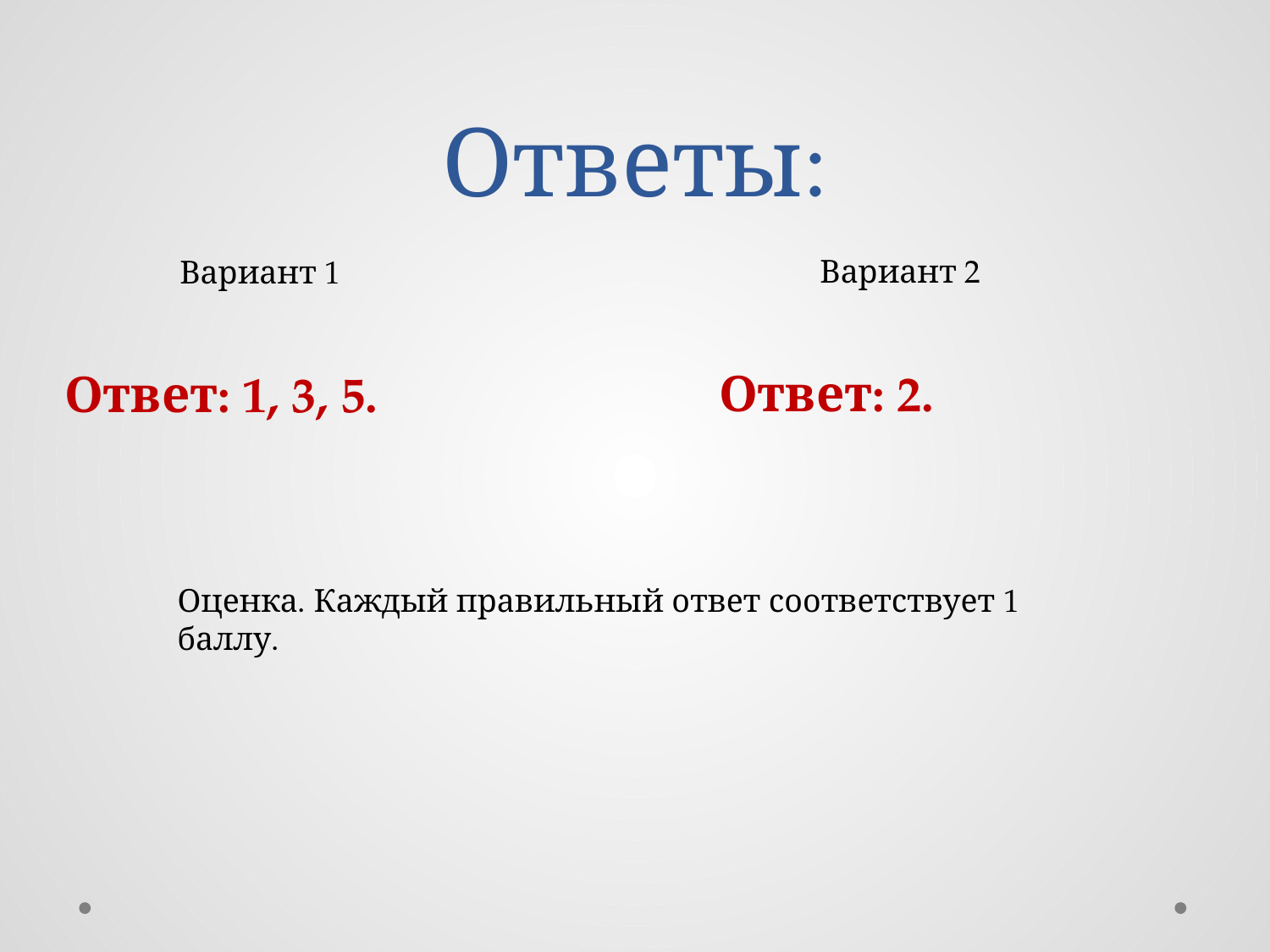

# Ответы:
Вариант 2
Вариант 1
Ответ: 2.
Ответ: 1, 3, 5.

Оценка. Каждый правильный ответ соответствует 1 баллу.